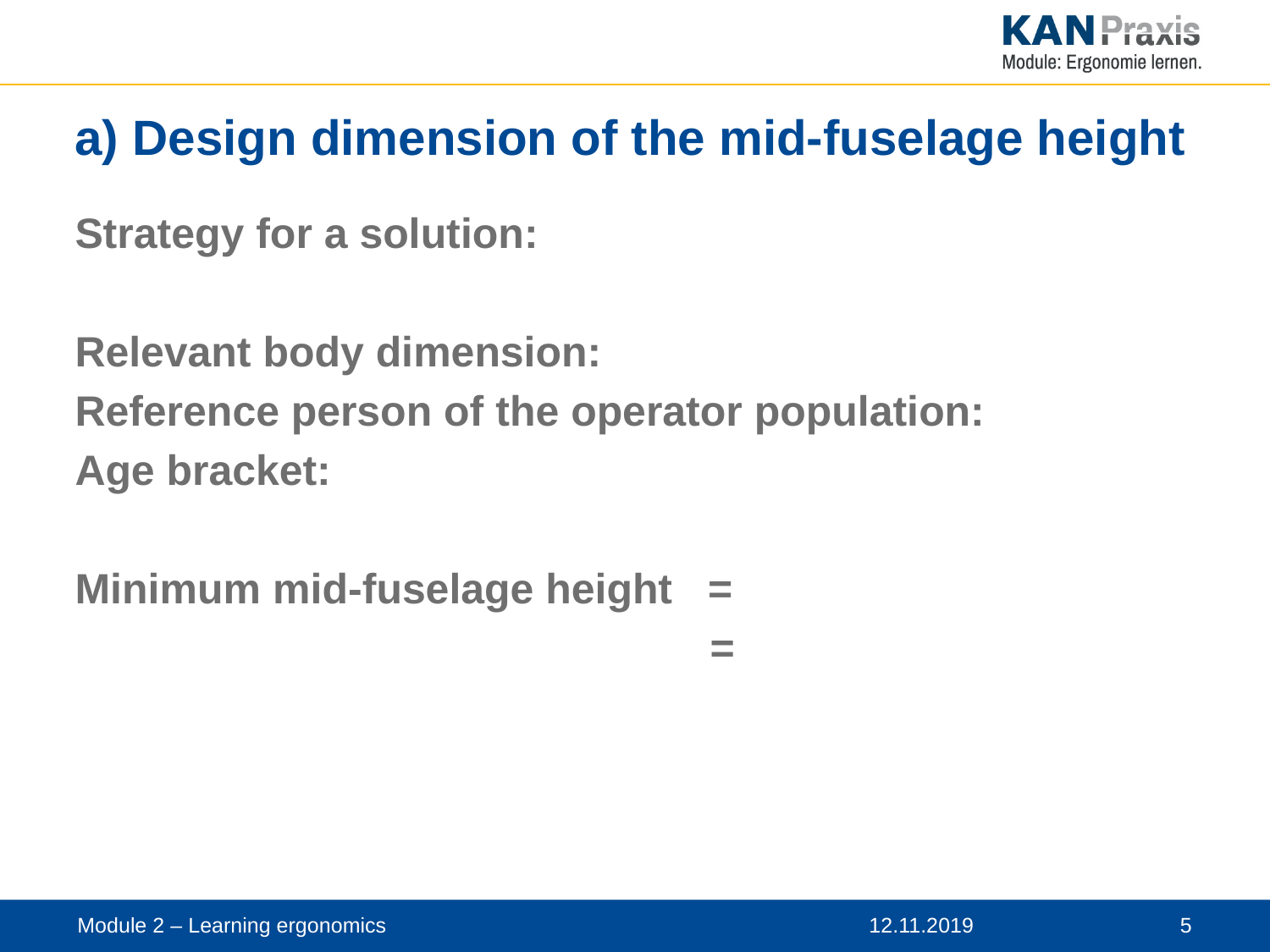

# a) Design dimension of the mid-fuselage height
Strategy for a solution:

Relevant body dimension:
Reference person of the operator population:
Age bracket:

Minimum mid-fuselage height   =
					=
Module 2 – Learning ergonomics
12.11.2019
 5